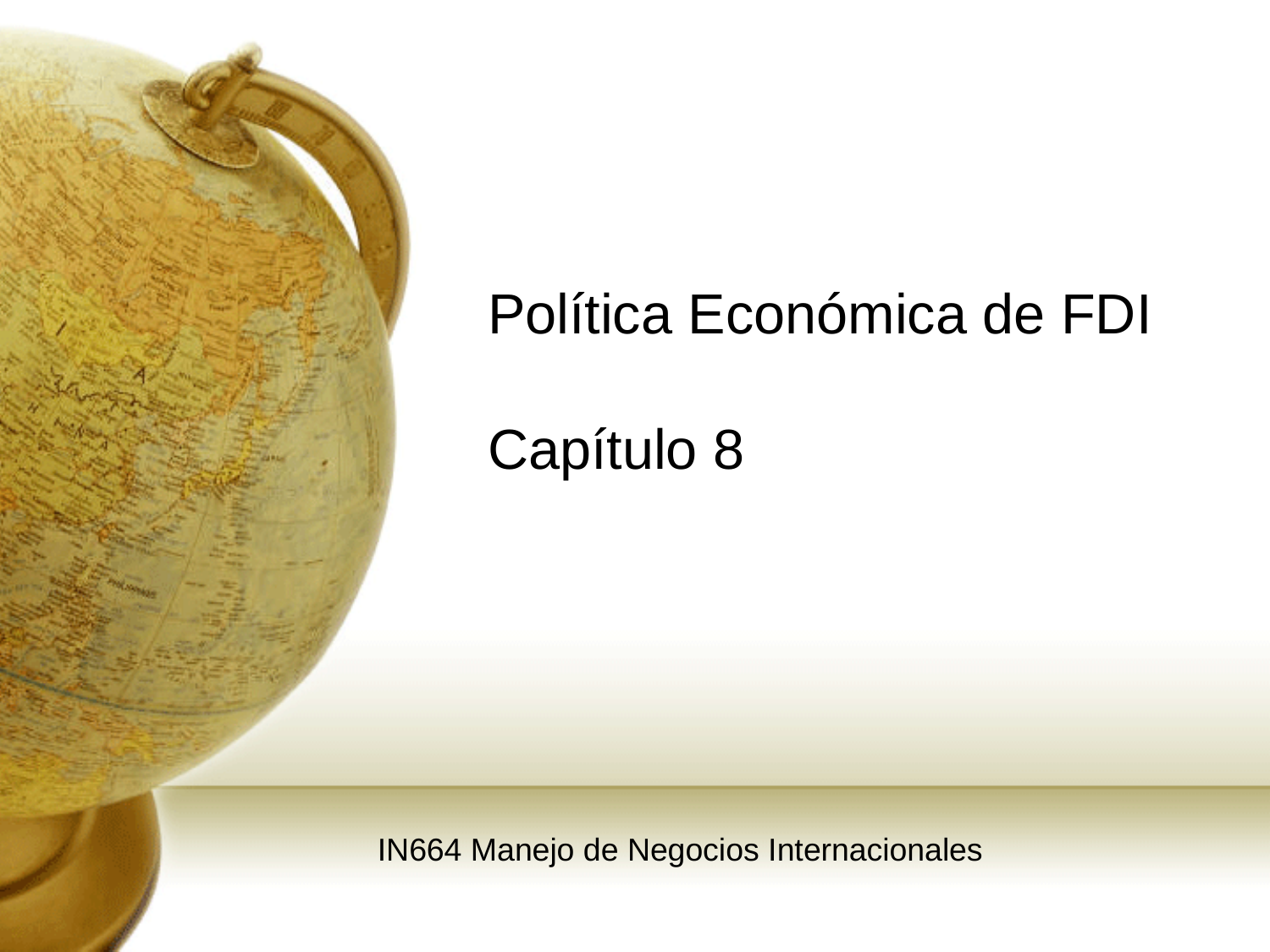

# Política Económica de FDI Capítulo 8
IN664 Manejo de Negocios Internacionales